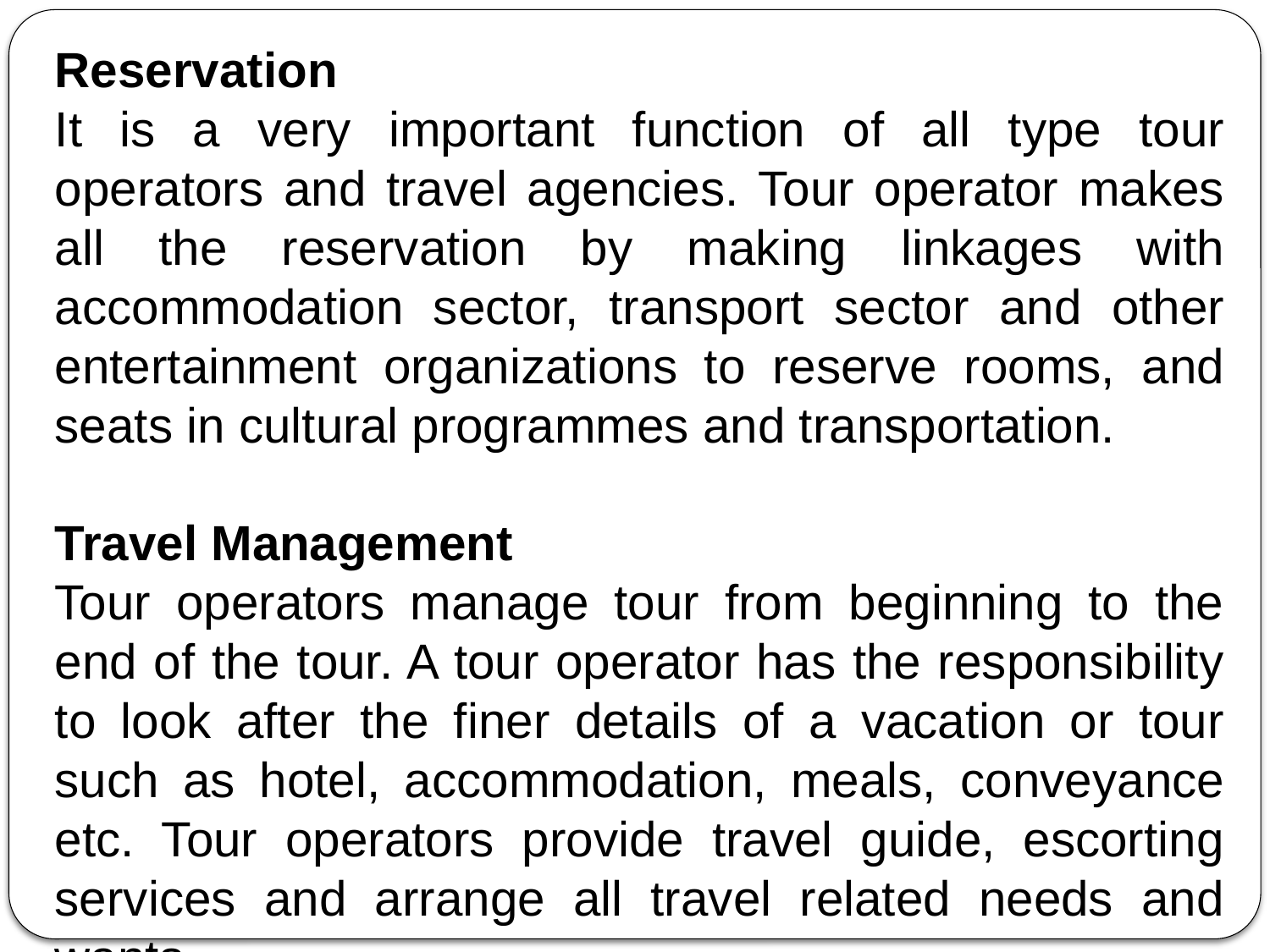

Reservation
It is a very important function of all type tour operators and travel agencies. Tour operator makes all the reservation by making linkages with accommodation sector, transport sector and other entertainment organizations to reserve rooms, and seats in cultural programmes and transportation.

Travel Management
Tour operators manage tour from beginning to the end of the tour. A tour operator has the responsibility to look after the finer details of a vacation or tour such as hotel, accommodation, meals, conveyance etc. Tour operators provide travel guide, escorting services and arrange all travel related needs and wants